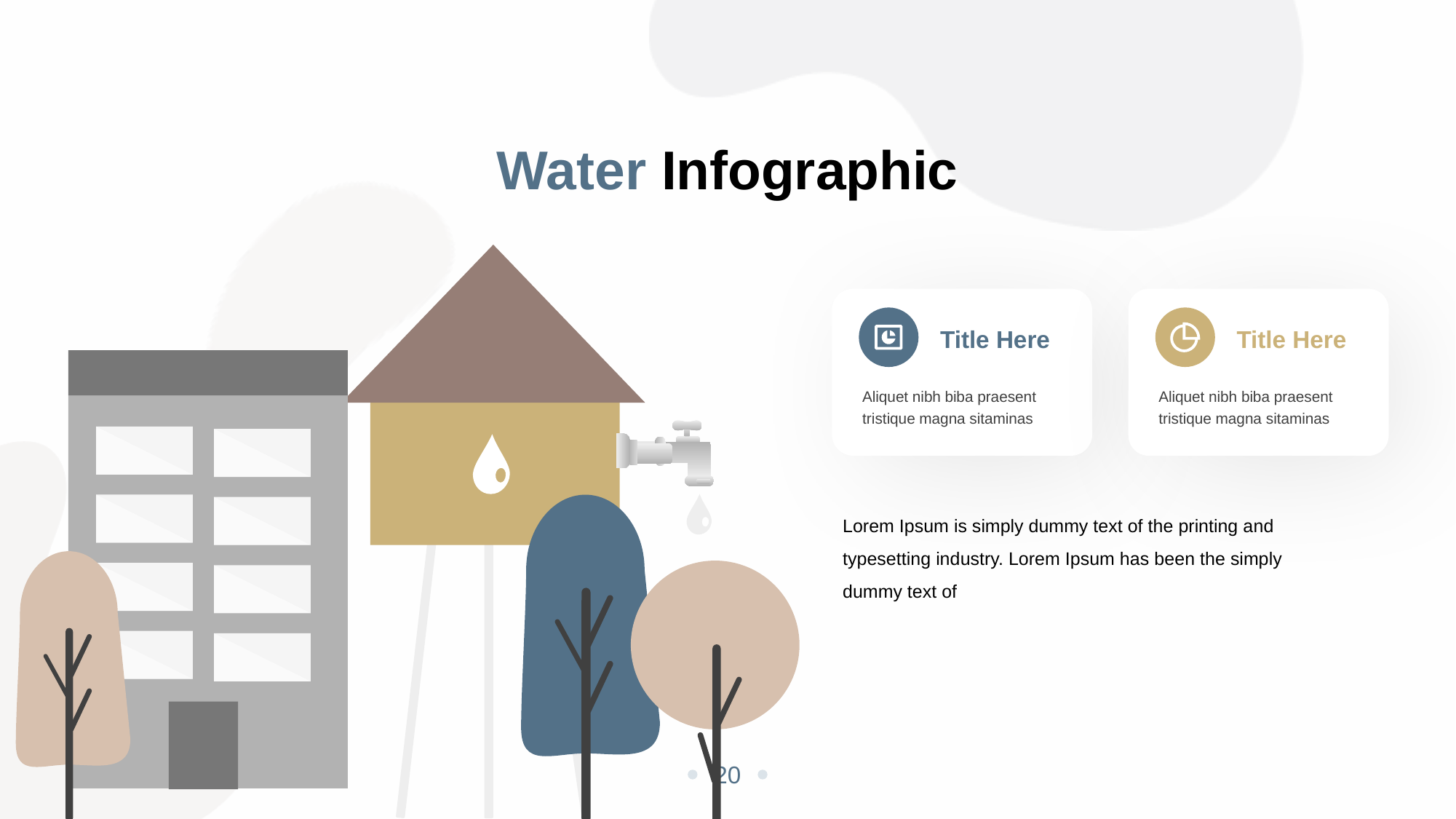

Water Infographic

Title Here
Title Here

Aliquet nibh biba praesent tristique magna sitaminas
Aliquet nibh biba praesent tristique magna sitaminas
Lorem Ipsum is simply dummy text of the printing and typesetting industry. Lorem Ipsum has been the simply dummy text of